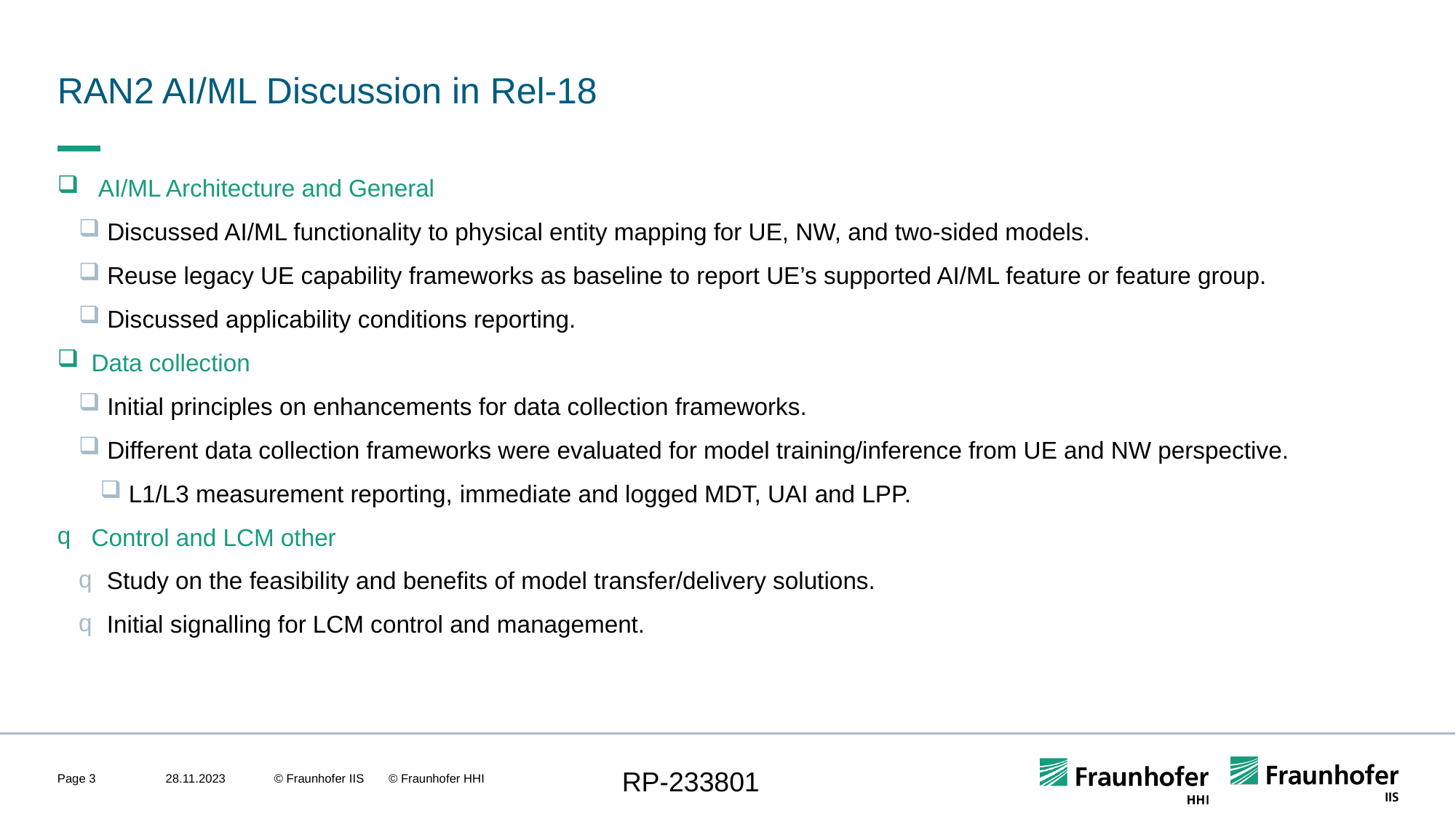

# RAN2 AI/ML Discussion in Rel-18
 AI/ML Architecture and General
 Discussed AI/ML functionality to physical entity mapping for UE, NW, and two-sided models.
 Reuse legacy UE capability frameworks as baseline to report UE’s supported AI/ML feature or feature group.
 Discussed applicability conditions reporting.
Data collection
 Initial principles on enhancements for data collection frameworks.
 Different data collection frameworks were evaluated for model training/inference from UE and NW perspective.
 L1/L3 measurement reporting, immediate and logged MDT, UAI and LPP.
Control and LCM other
 Study on the feasibility and benefits of model transfer/delivery solutions.
 Initial signalling for LCM control and management.

RP-233801
Page 3
28.11.2023
© Fraunhofer IIS